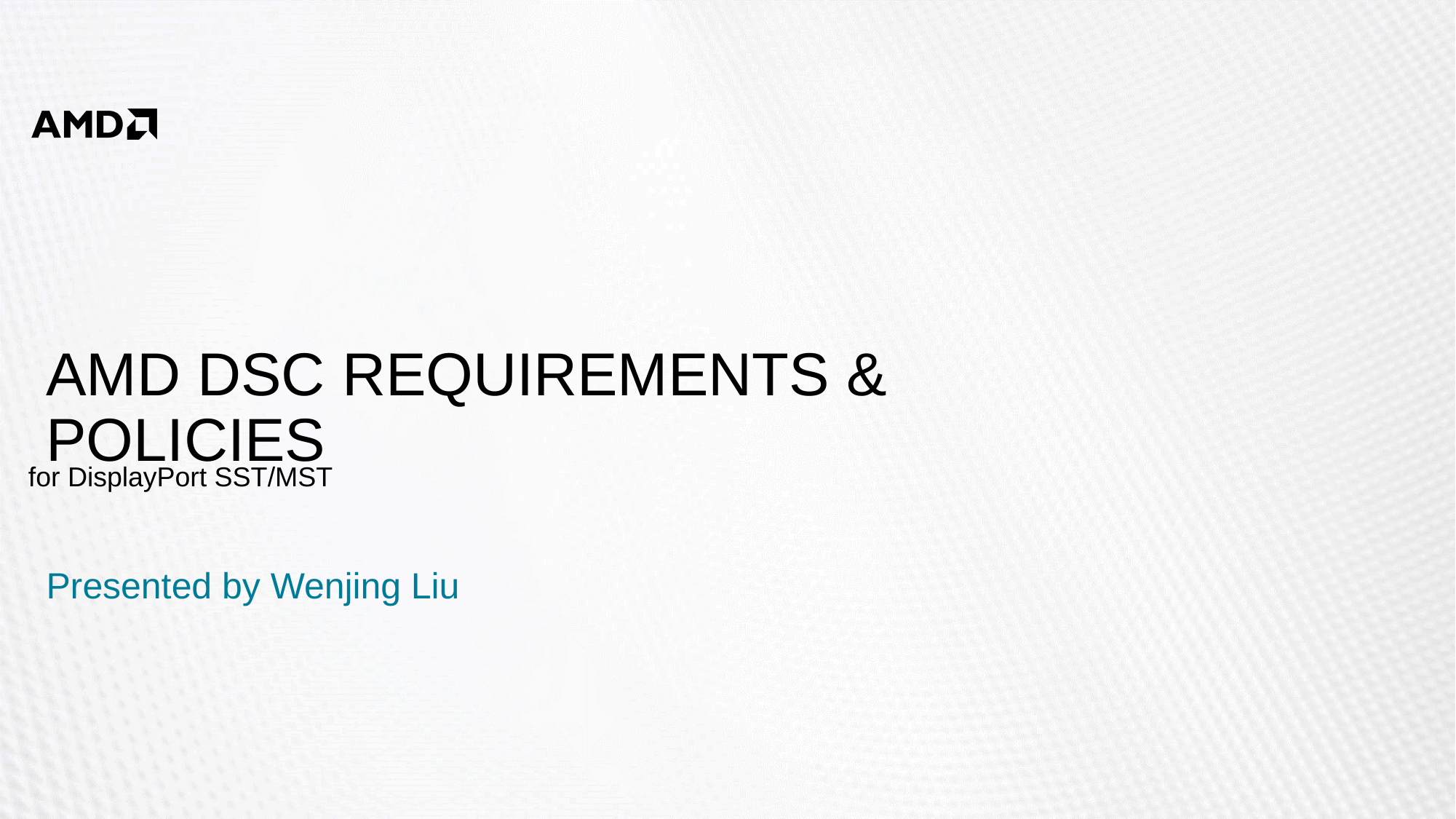

# AMD DSC REQUIREMENTS & POLICIES
for DisplayPort SST/MST
Presented by Wenjing Liu